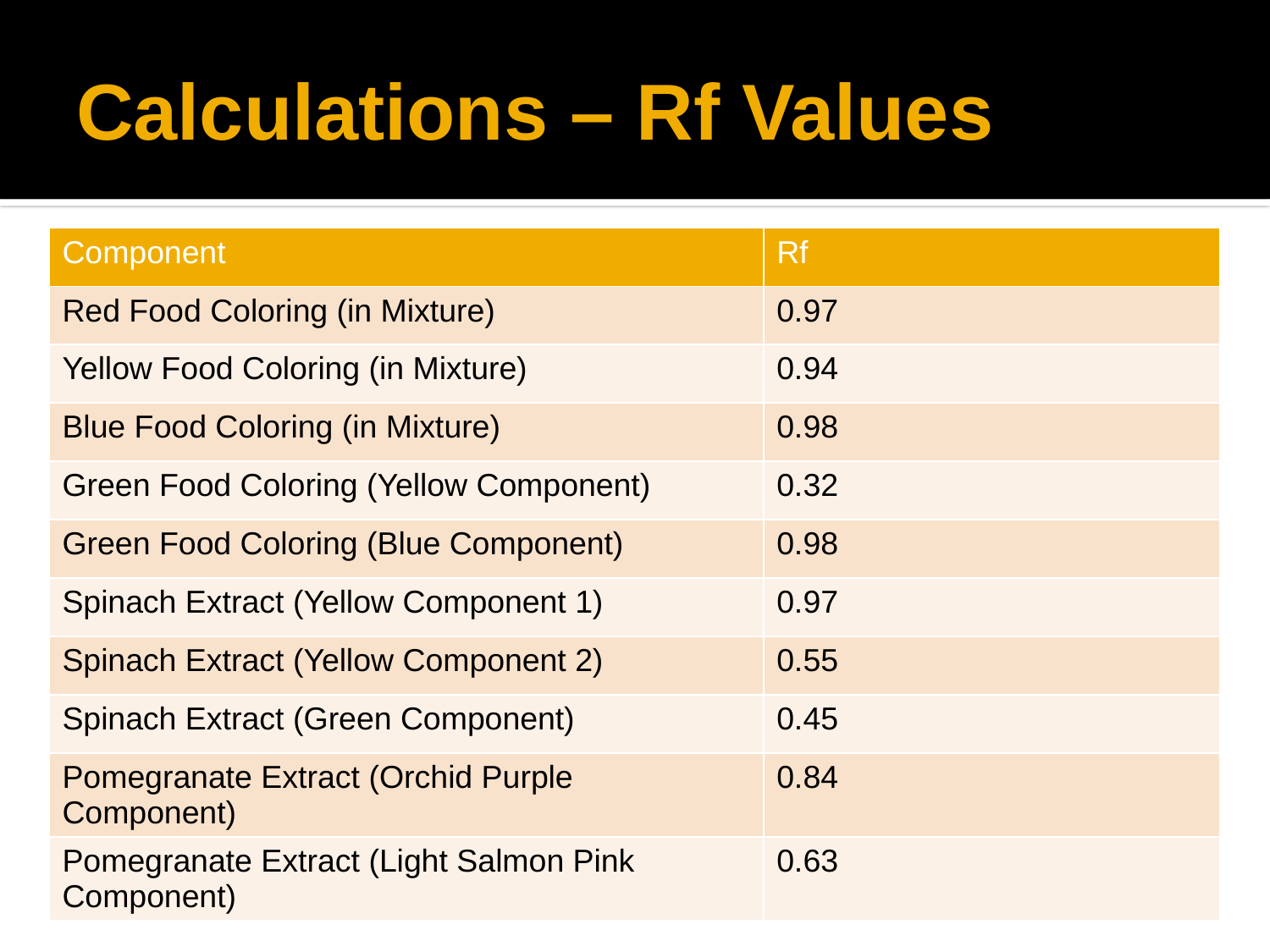

# Calculations – Rf Values
| Component | Rf |
| --- | --- |
| Red Food Coloring (in Mixture) | 0.97 |
| Yellow Food Coloring (in Mixture) | 0.94 |
| Blue Food Coloring (in Mixture) | 0.98 |
| Green Food Coloring (Yellow Component) | 0.32 |
| Green Food Coloring (Blue Component) | 0.98 |
| Spinach Extract (Yellow Component 1) | 0.97 |
| Spinach Extract (Yellow Component 2) | 0.55 |
| Spinach Extract (Green Component) | 0.45 |
| Pomegranate Extract (Orchid Purple Component) | 0.84 |
| Pomegranate Extract (Light Salmon Pink Component) | 0.63 |